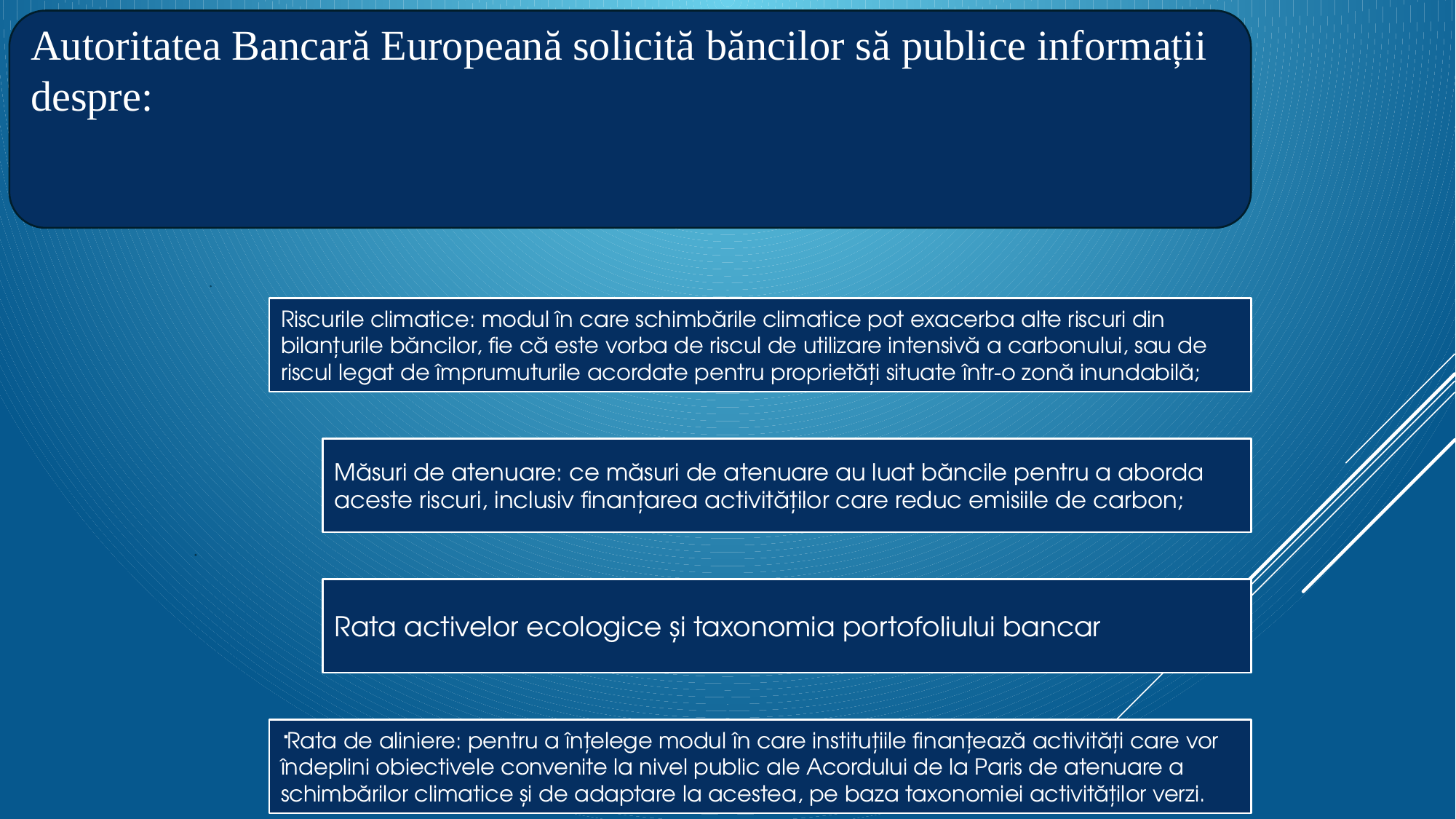

Autoritatea Bancară Europeană solicită băncilor să publice informații despre:

Riscurile climatice: modul în care schimbările climatice pot exacerba alte riscuri din bilanțurile băncilor, fie că este vorba de riscul de utilizare intensivă a carbonului, sau de riscul legat de împrumuturile acordate pentru proprietăți situate într-o zonă inundabilă;
Măsuri de atenuare: ce măsuri de atenuare au luat băncile pentru a aborda aceste riscuri, inclusiv finanțarea activităților care reduc emisiile de carbon;
Rata activelor ecologice și taxonomia portofoliului bancar
Rata de aliniere: pentru a înțelege modul în care instituțiile finanțează activități care vor îndeplini obiectivele convenite la nivel public ale Acordului de la Paris de atenuare a schimbărilor climatice și de adaptare la acestea, pe baza taxonomiei activităților verzi.